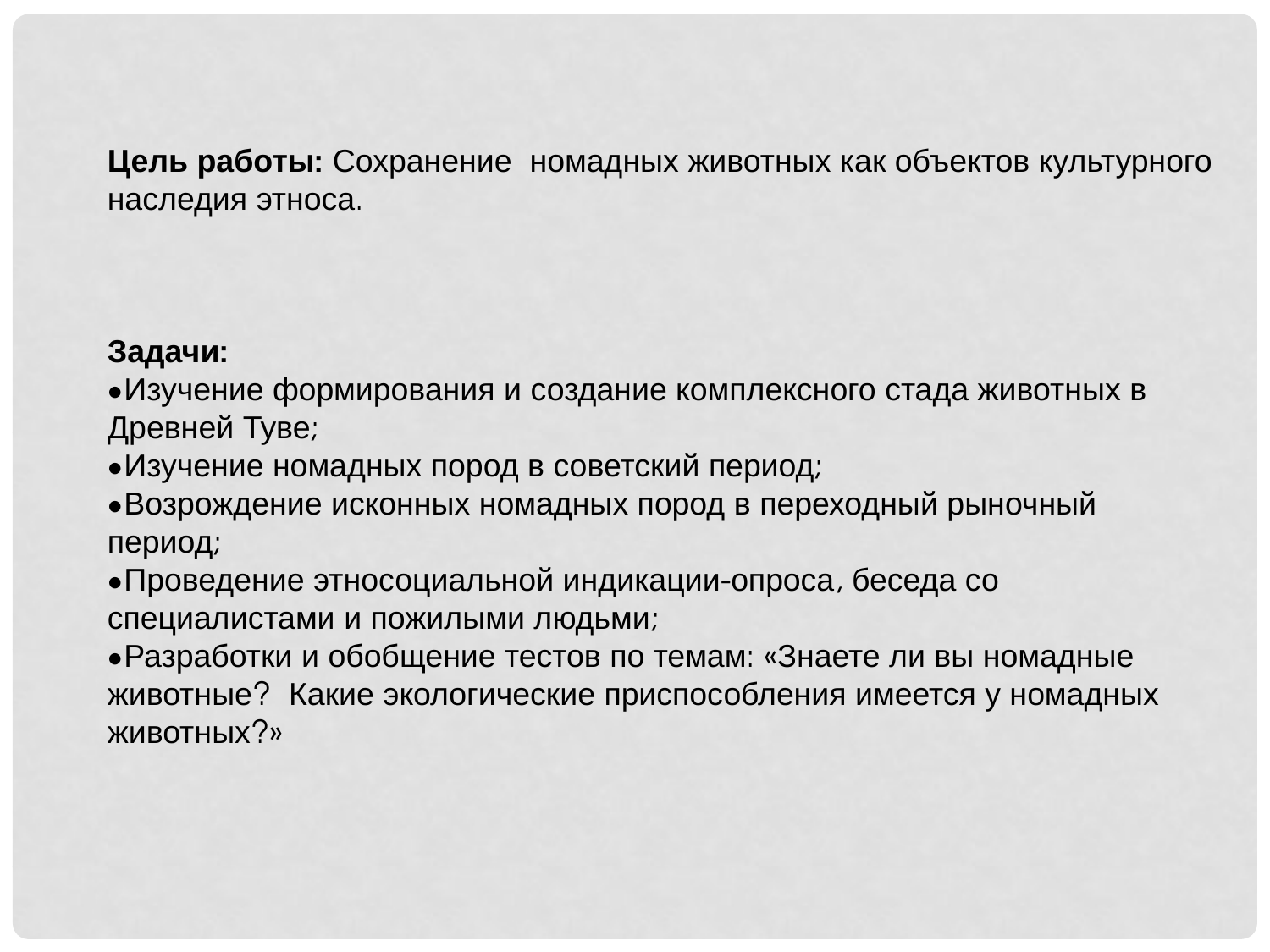

Цель работы: Сохранение  номадных животных как объектов культурного наследия этноса.

Задачи:
•Изучение формирования и создание комплексного стада животных в Древней Туве;
•Изучение номадных пород в советский период;
•Возрождение исконных номадных пород в переходный рыночный период;
•Проведение этносоциальной индикации-опроса, беседа со специалистами и пожилыми людьми;
•Разработки и обобщение тестов по темам: «Знаете ли вы номадные животные?  Какие экологические приспособления имеется у номадных животных?»